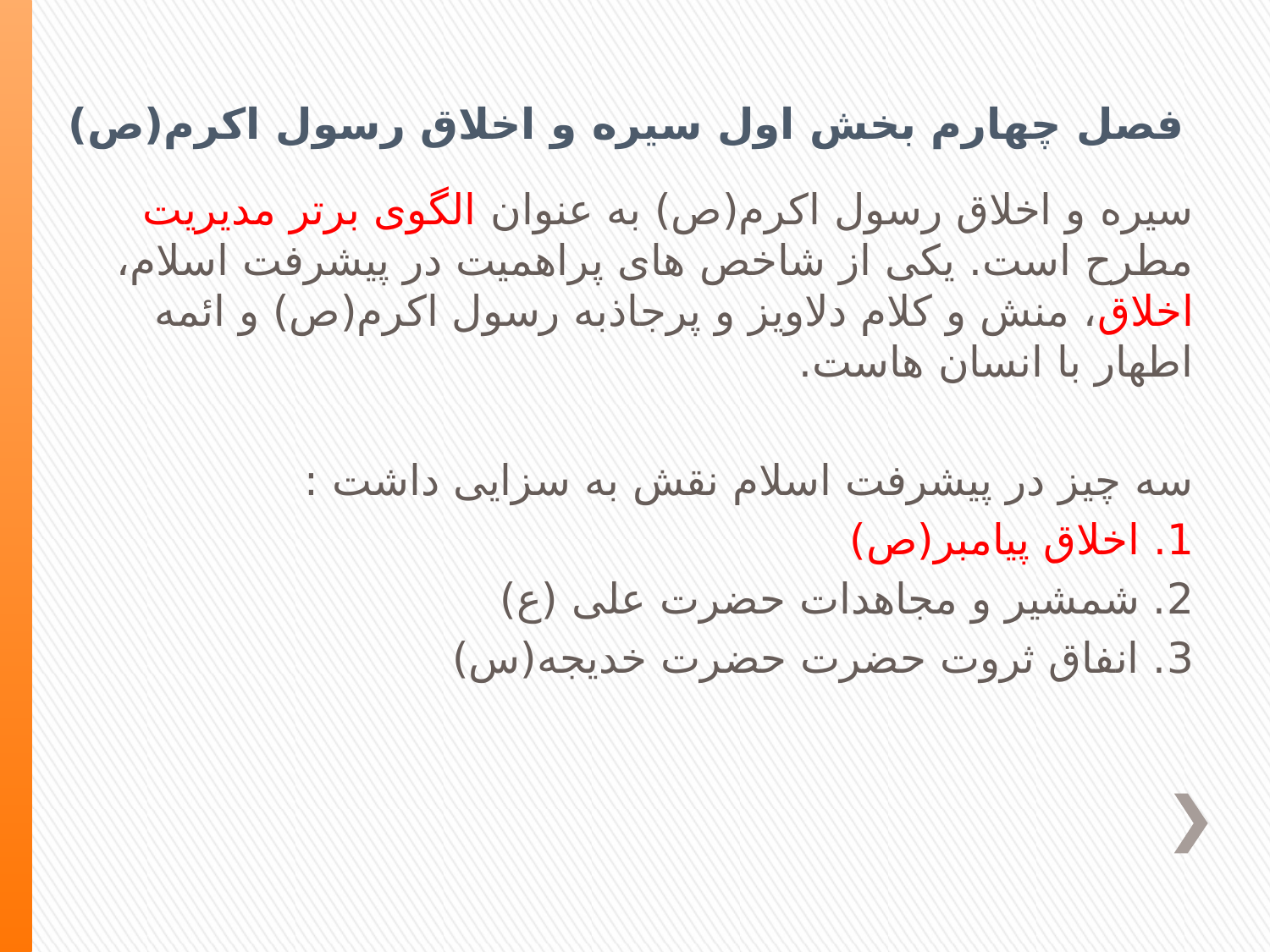

# فصل چهارم بخش اول سیره و اخلاق رسول اکرم(ص)
سیره و اخلاق رسول اکرم(ص) به عنوان الگوی برتر مدیریت مطرح است. یکی از شاخص های پراهمیت در پیشرفت اسلام، اخلاق، منش و کلام دلاویز و پرجاذبه رسول اکرم(ص) و ائمه اطهار با انسان هاست.

سه چیز در پیشرفت اسلام نقش به سزایی داشت :
1. اخلاق پیامبر(ص)
2. شمشیر و مجاهدات حضرت علی (ع)
3. انفاق ثروت حضرت حضرت خدیجه(س)